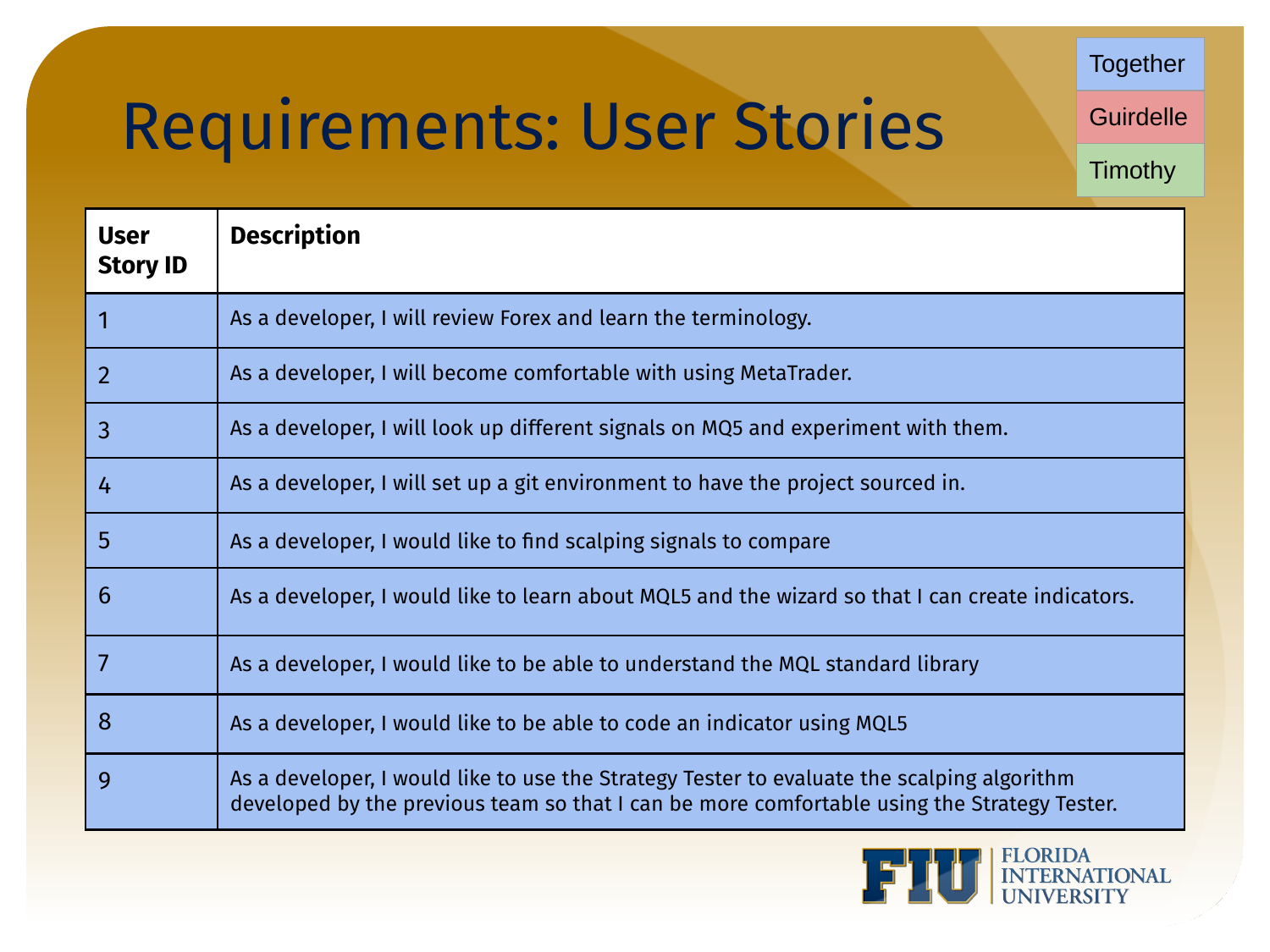

# Requirements: User Stories
| Together |
| --- |
| Guirdelle |
| Timothy |
| User Story ID | Description |
| --- | --- |
| 1 | As a developer, I will review Forex and learn the terminology. |
| 2 | As a developer, I will become comfortable with using MetaTrader. |
| 3 | As a developer, I will look up different signals on MQ5 and experiment with them. |
| 4 | As a developer, I will set up a git environment to have the project sourced in. |
| 5 | As a developer, I would like to find scalping signals to compare |
| 6 | As a developer, I would like to learn about MQL5 and the wizard so that I can create indicators. |
| 7 | As a developer, I would like to be able to understand the MQL standard library |
| 8 | As a developer, I would like to be able to code an indicator using MQL5 |
| 9 | As a developer, I would like to use the Strategy Tester to evaluate the scalping algorithm developed by the previous team so that I can be more comfortable using the Strategy Tester. |